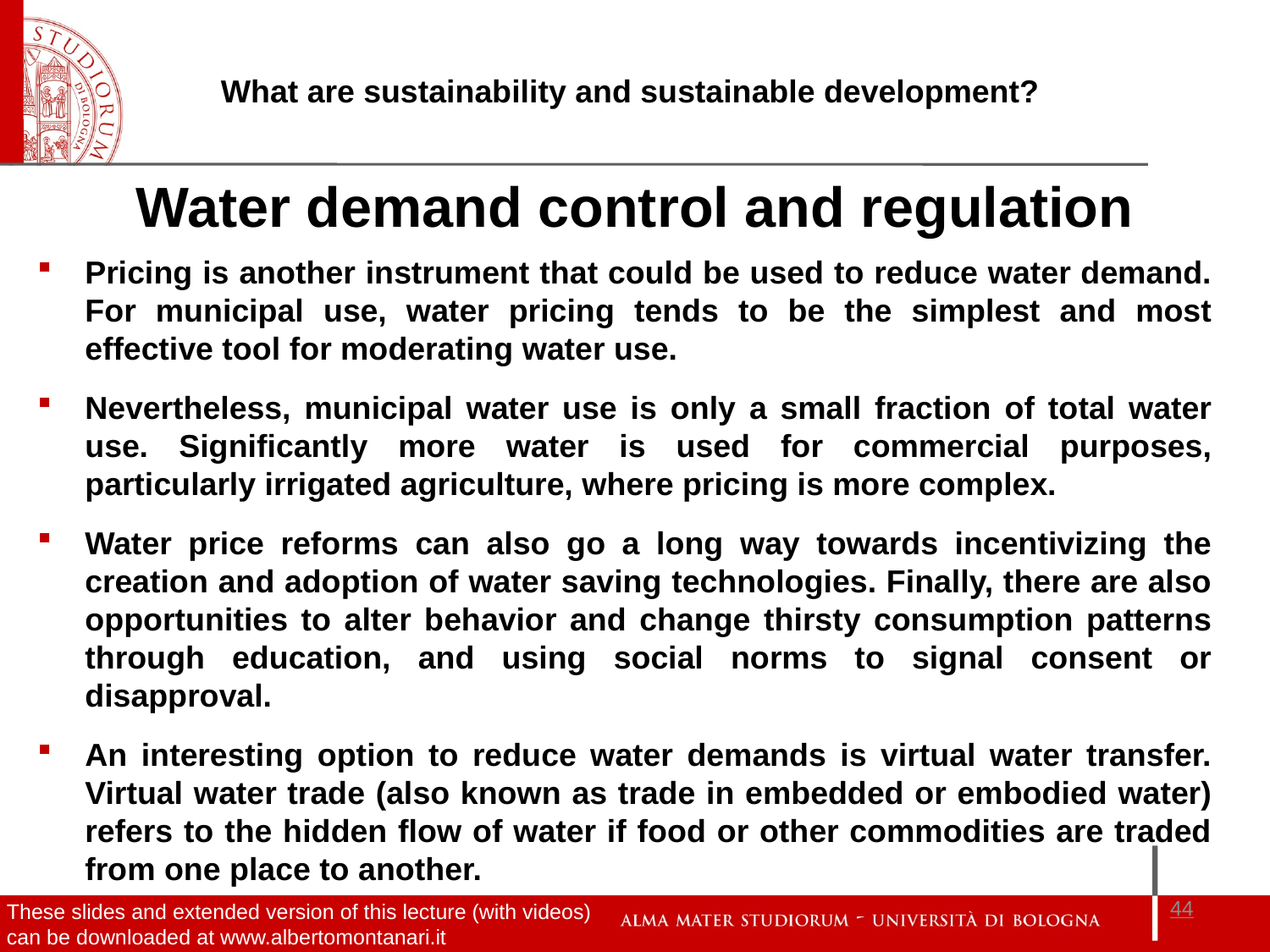

Water demand control and regulation
Pricing is another instrument that could be used to reduce water demand. For municipal use, water pricing tends to be the simplest and most effective tool for moderating water use.
Nevertheless, municipal water use is only a small fraction of total water use. Significantly more water is used for commercial purposes, particularly irrigated agriculture, where pricing is more complex.
Water price reforms can also go a long way towards incentivizing the creation and adoption of water saving technologies. Finally, there are also opportunities to alter behavior and change thirsty consumption patterns through education, and using social norms to signal consent or disapproval.
An interesting option to reduce water demands is virtual water transfer. Virtual water trade (also known as trade in embedded or embodied water) refers to the hidden flow of water if food or other commodities are traded from one place to another.
44